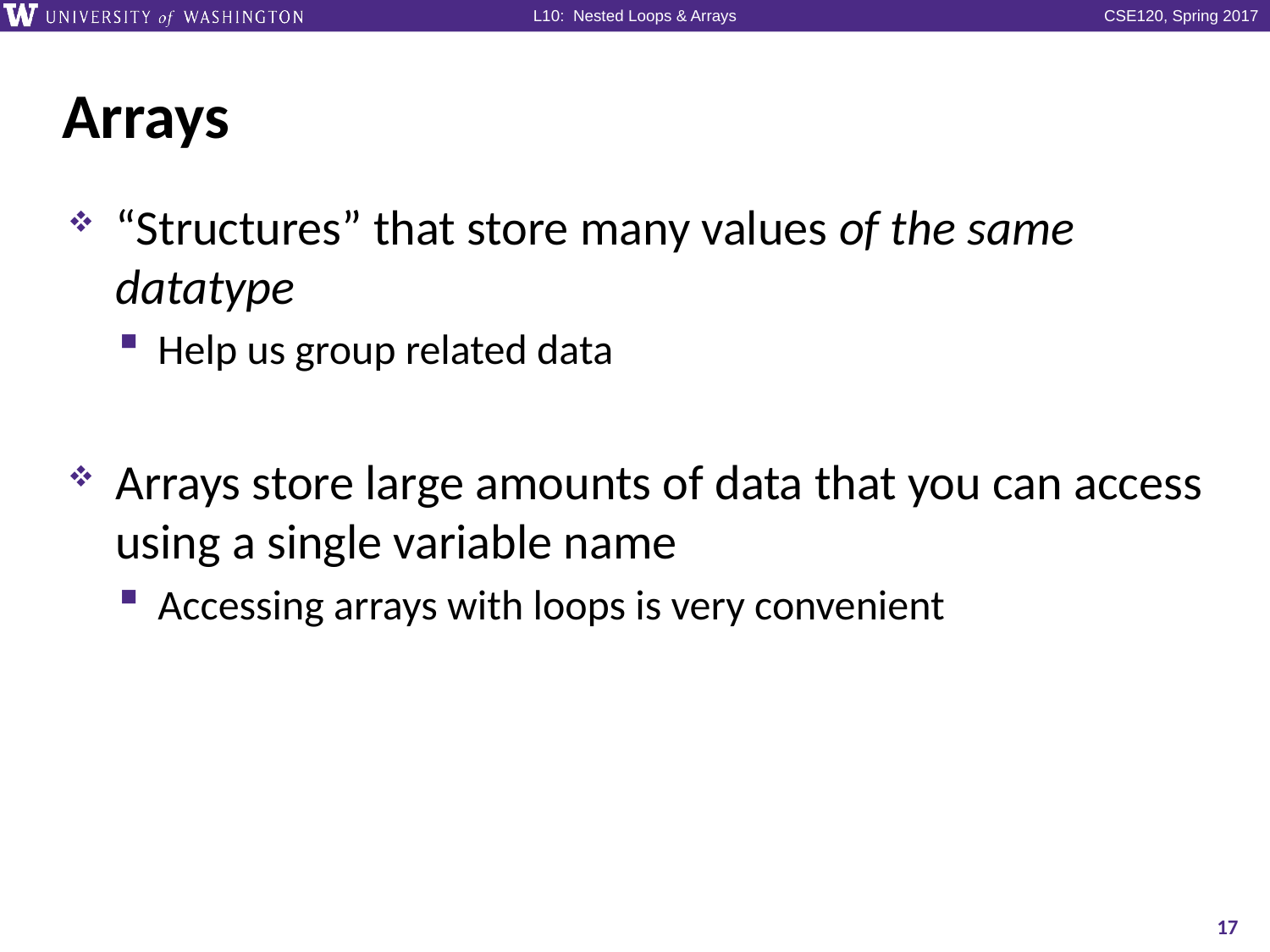

# Arrays
“Structures” that store many values of the same datatype
Help us group related data

Arrays store large amounts of data that you can access using a single variable name
Accessing arrays with loops is very convenient
17